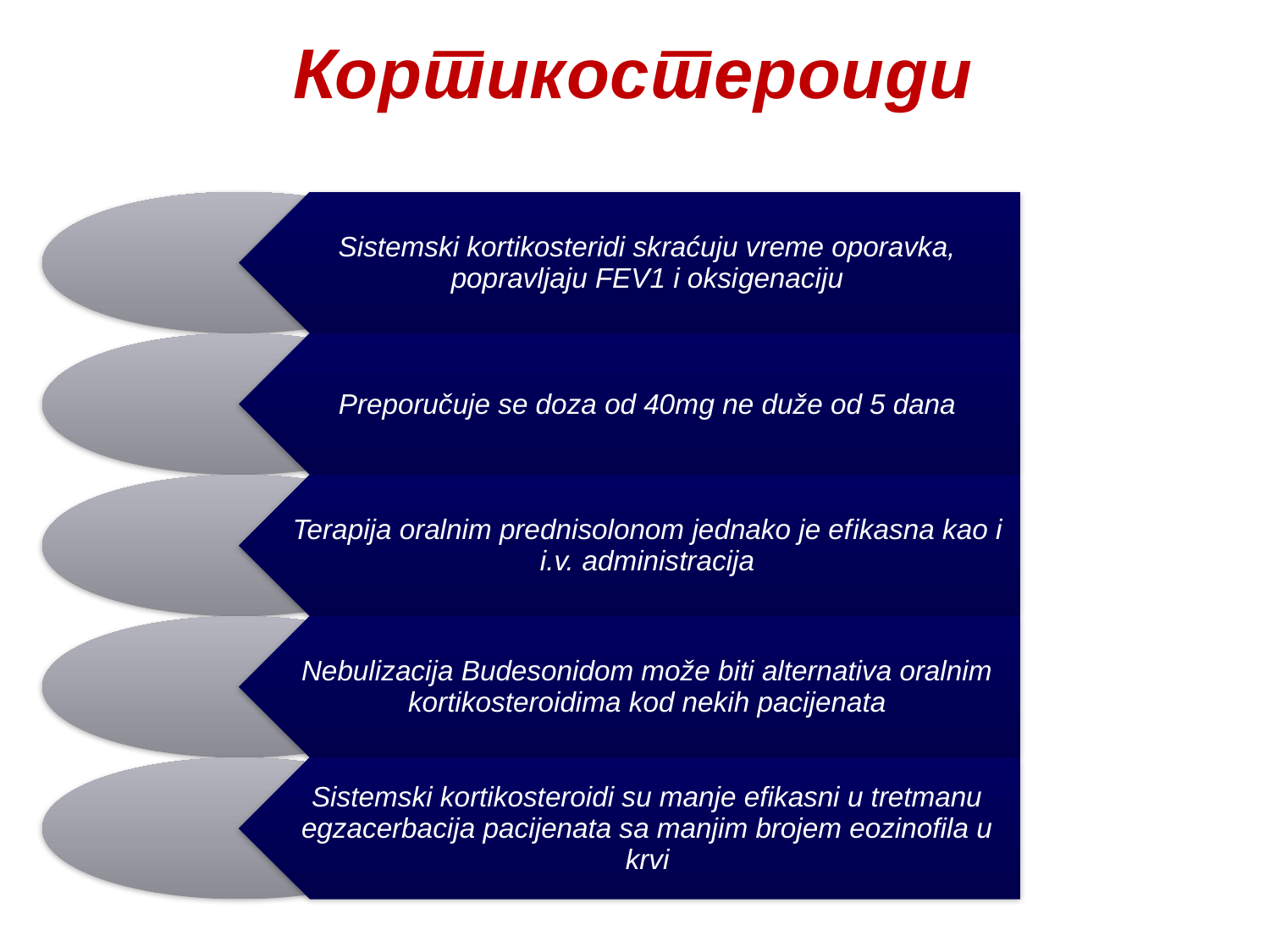

# Кортикостероиди
Sistemski kortikosteridi skraćuju vreme oporavka, popravljaju FEV1 i oksigenaciju
Preporučuje se doza od 40mg ne duže od 5 dana
Terapija oralnim prednisolonom jednako je efikasna kao i i.v. administracija
Nebulizacija Budesonidom može biti alternativa oralnim kortikosteroidima kod nekih pacijenata
Sistemski kortikosteroidi su manje efikasni u tretmanu egzacerbacija pacijenata sa manjim brojem eozinofila u krvi